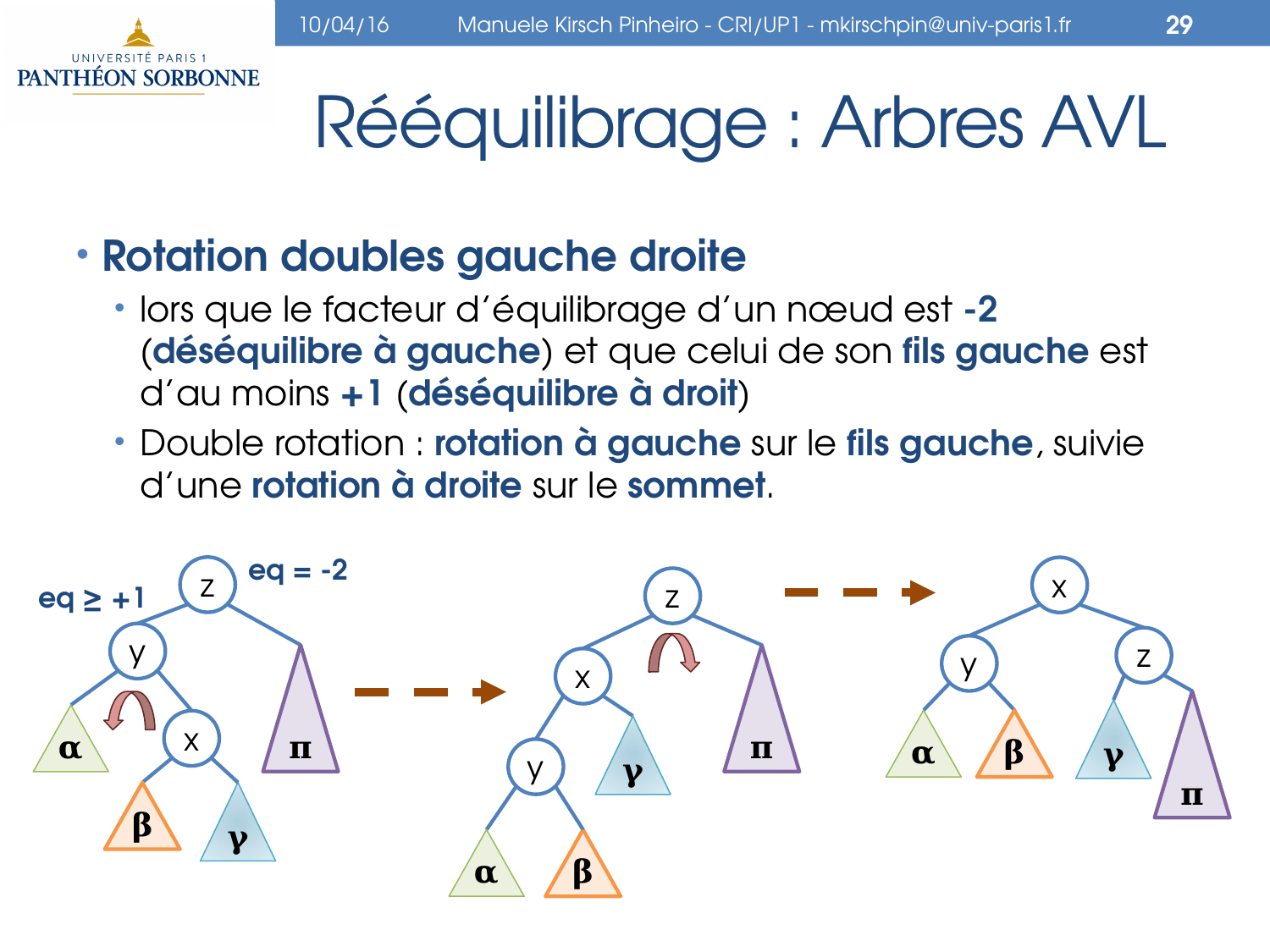

10/04/16
Manuele Kirsch Pinheiro - CRI/UP1 - mkirschpin@univ-paris1.fr
29
# Rééquilibrage : Arbres AVL
Rotation doubles gauche droite
lors que le facteur d’équilibrage d’un nœud est -2 (déséquilibre à gauche) et que celui de son fils gauche est d’au moins +1 (déséquilibre à droit)
Double rotation : rotation à gauche sur le fils gauche, suivie d’une rotation à droite sur le sommet.

eq = -2
z
x
z
eq ≥ +1
y
z

y
𝛑
𝛑
x
𝛑

𝛄
𝛂
𝛂
𝛃
x

𝛄
y
𝛃

𝛄
𝛂
𝛃